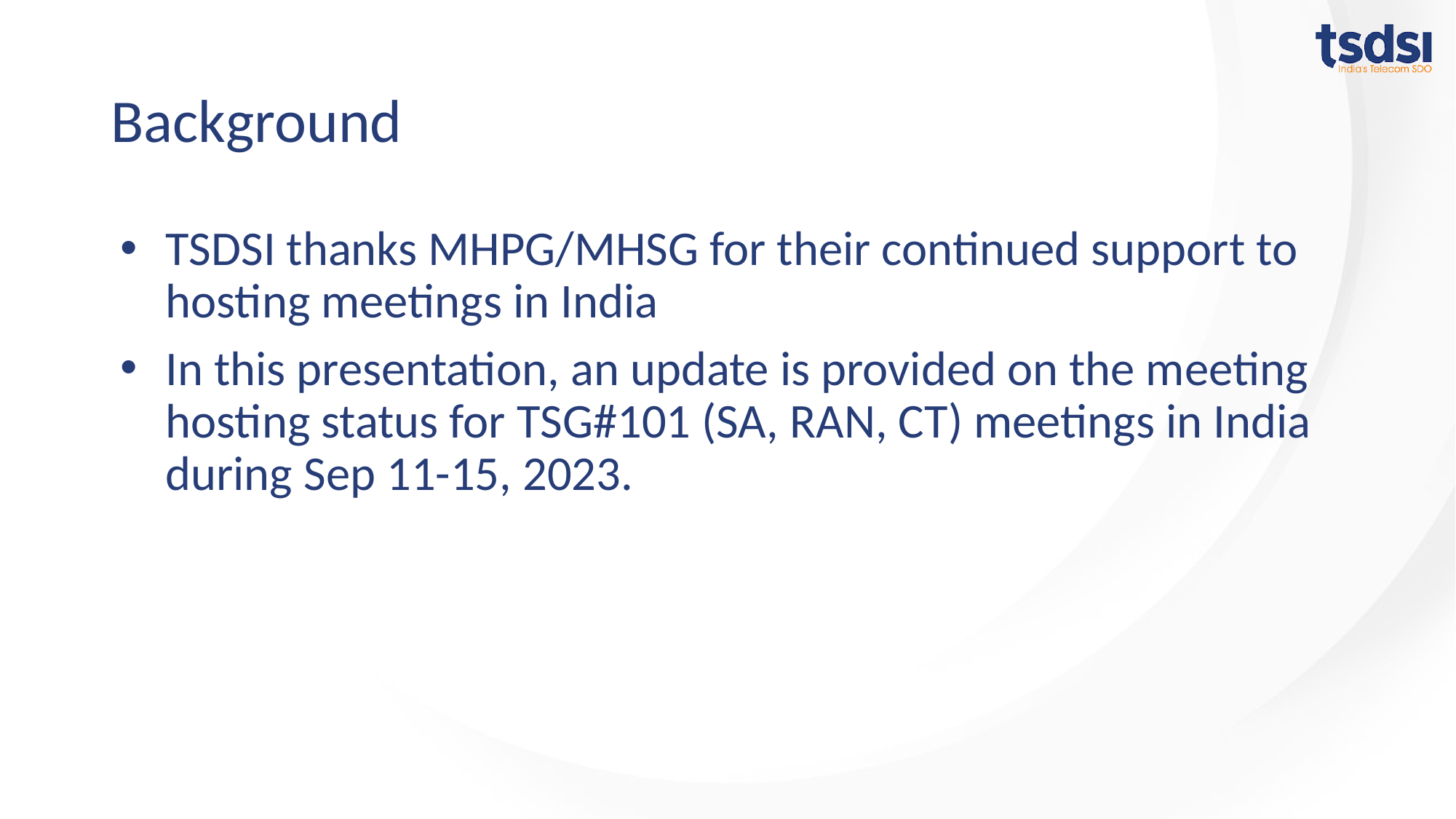

# Background
TSDSI thanks MHPG/MHSG for their continued support to hosting meetings in India
In this presentation, an update is provided on the meeting hosting status for TSG#101 (SA, RAN, CT) meetings in India during Sep 11-15, 2023.